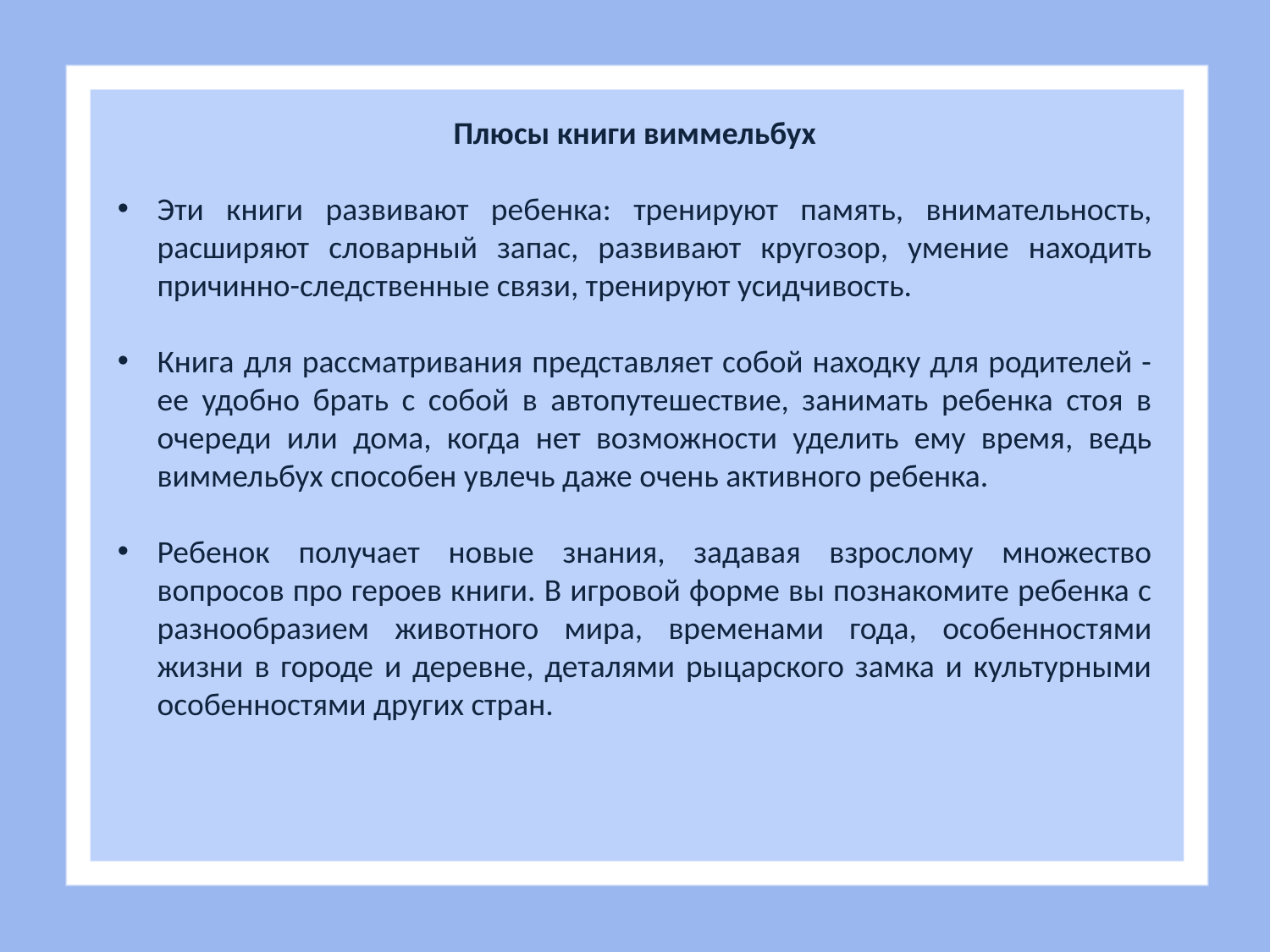

Плюсы книги виммельбух

Эти книги развивают ребенка: тренируют память, внимательность, расширяют словарный запас, развивают кругозор, умение находить причинно-следственные связи, тренируют усидчивость.

Книга для рассматривания представляет собой находку для родителей - ее удобно брать с собой в автопутешествие, занимать ребенка стоя в очереди или дома, когда нет возможности уделить ему время, ведь виммельбух способен увлечь даже очень активного ребенка.

Ребенок получает новые знания, задавая взрослому множество вопросов про героев книги. В игровой форме вы познакомите ребенка с разнообразием животного мира, временами года, особенностями жизни в городе и деревне, деталями рыцарского замка и культурными особенностями других стран.